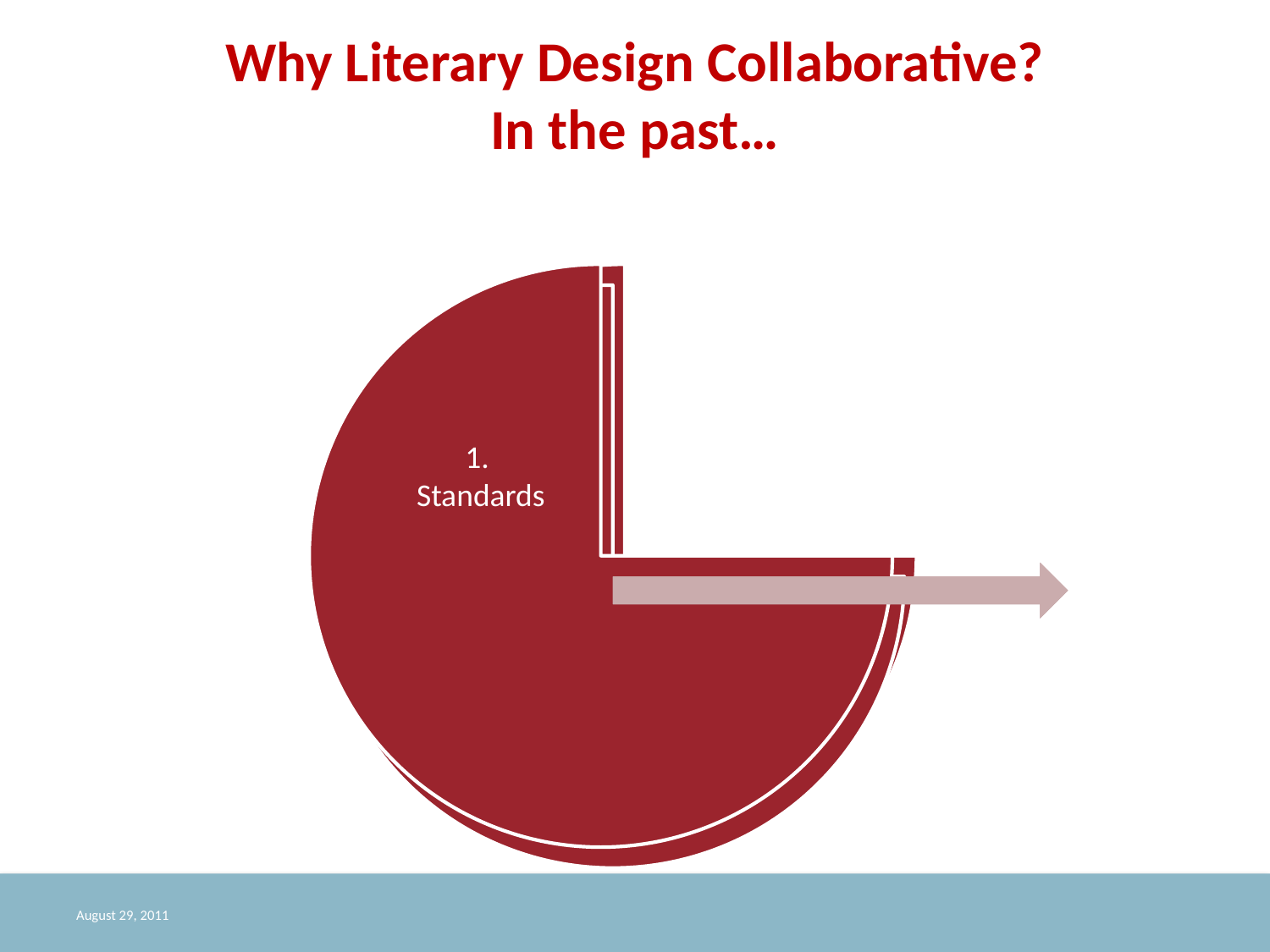

# Why Literary Design Collaborative? In the past…
2. Assessment
3.
Instruction
1.
Standards
August 29, 2011